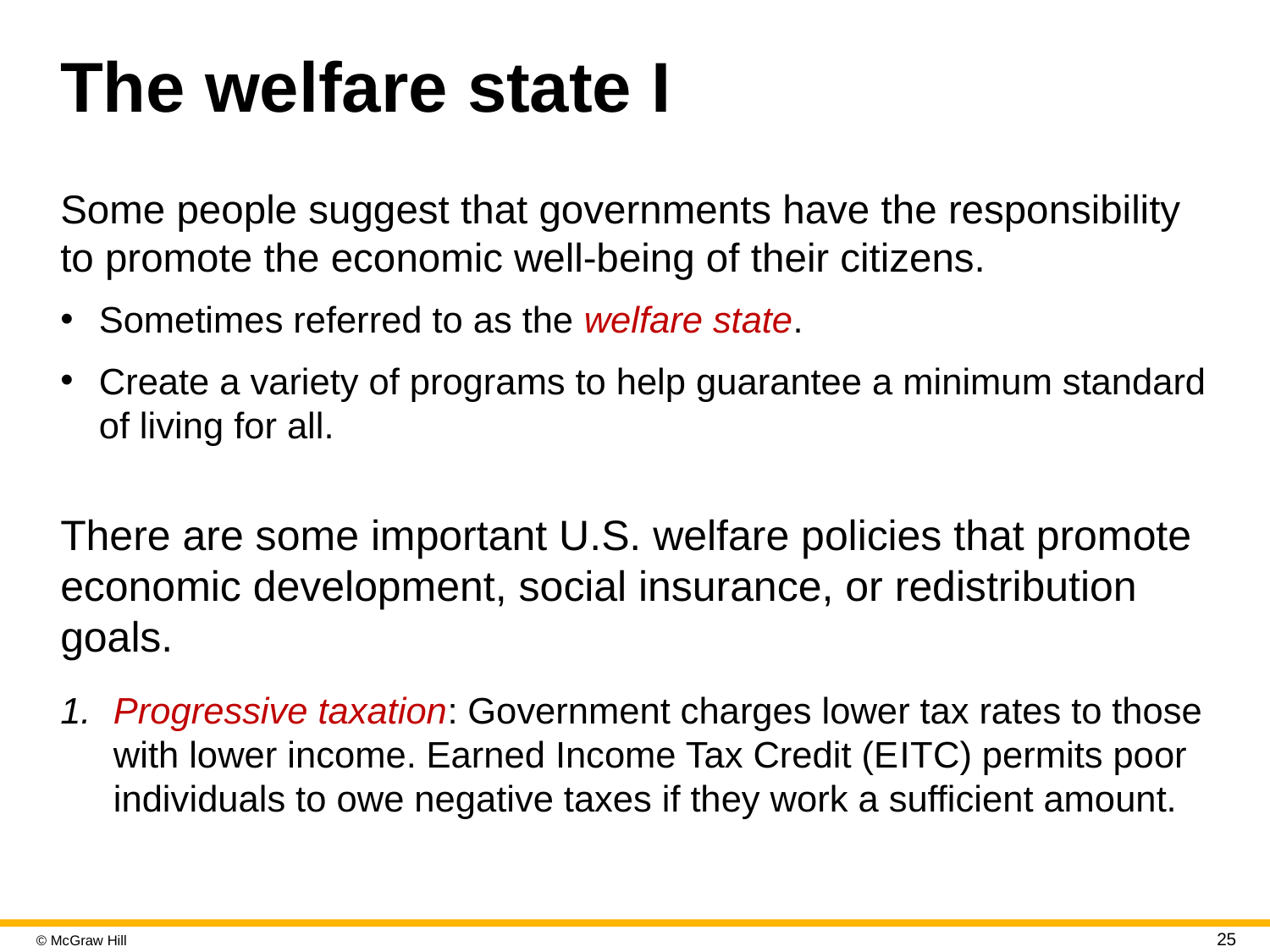

# The welfare state I
Some people suggest that governments have the responsibility to promote the economic well-being of their citizens.
Sometimes referred to as the welfare state.
Create a variety of programs to help guarantee a minimum standard of living for all.
There are some important U.S. welfare policies that promote economic development, social insurance, or redistribution goals.
Progressive taxation: Government charges lower tax rates to those with lower income. Earned Income Tax Credit (E I T C) permits poor individuals to owe negative taxes if they work a sufficient amount.